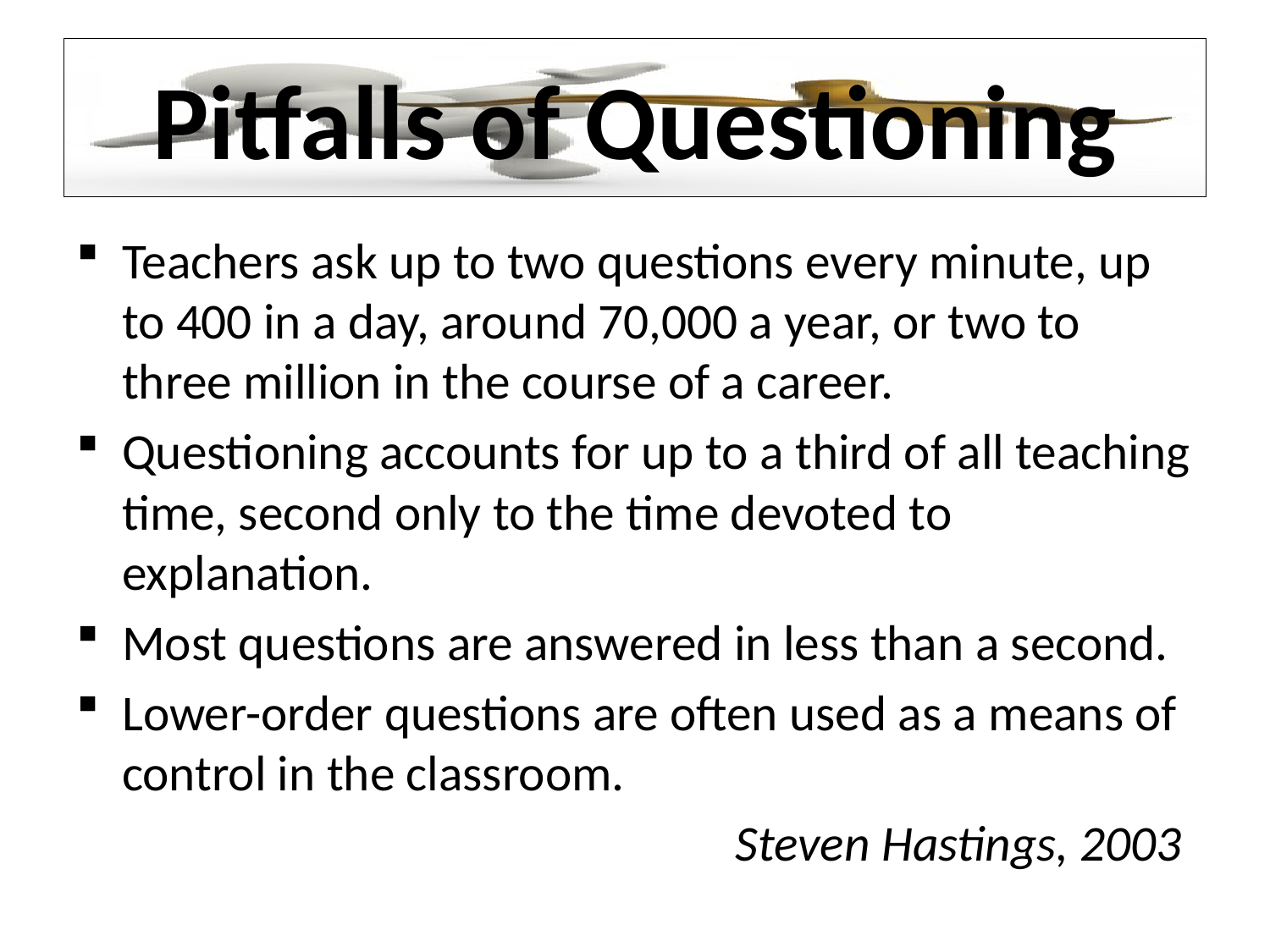

# Pitfalls of Questioning
Teachers ask up to two questions every minute, up to 400 in a day, around 70,000 a year, or two to three million in the course of a career.
Questioning accounts for up to a third of all teaching time, second only to the time devoted to explanation.
Most questions are answered in less than a second.
Lower-order questions are often used as a means of control in the classroom.
Steven Hastings, 2003